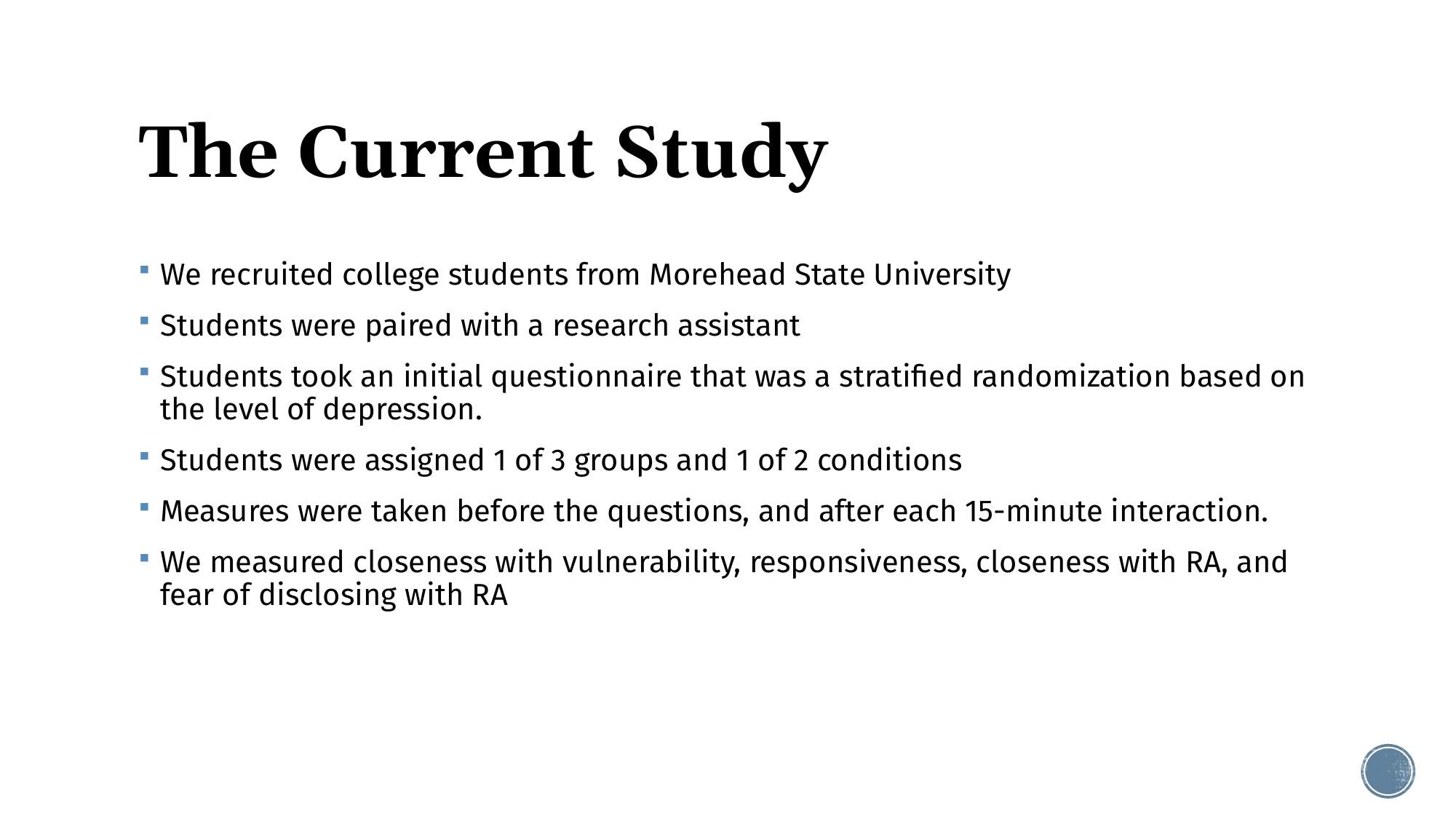

# The Current Study
We recruited college students from Morehead State University
Students were paired with a research assistant
Students took an initial questionnaire that was a stratified randomization based on the level of depression.
Students were assigned 1 of 3 groups and 1 of 2 conditions
Measures were taken before the questions, and after each 15-minute interaction.
We measured closeness with vulnerability, responsiveness, closeness with RA, and fear of disclosing with RA